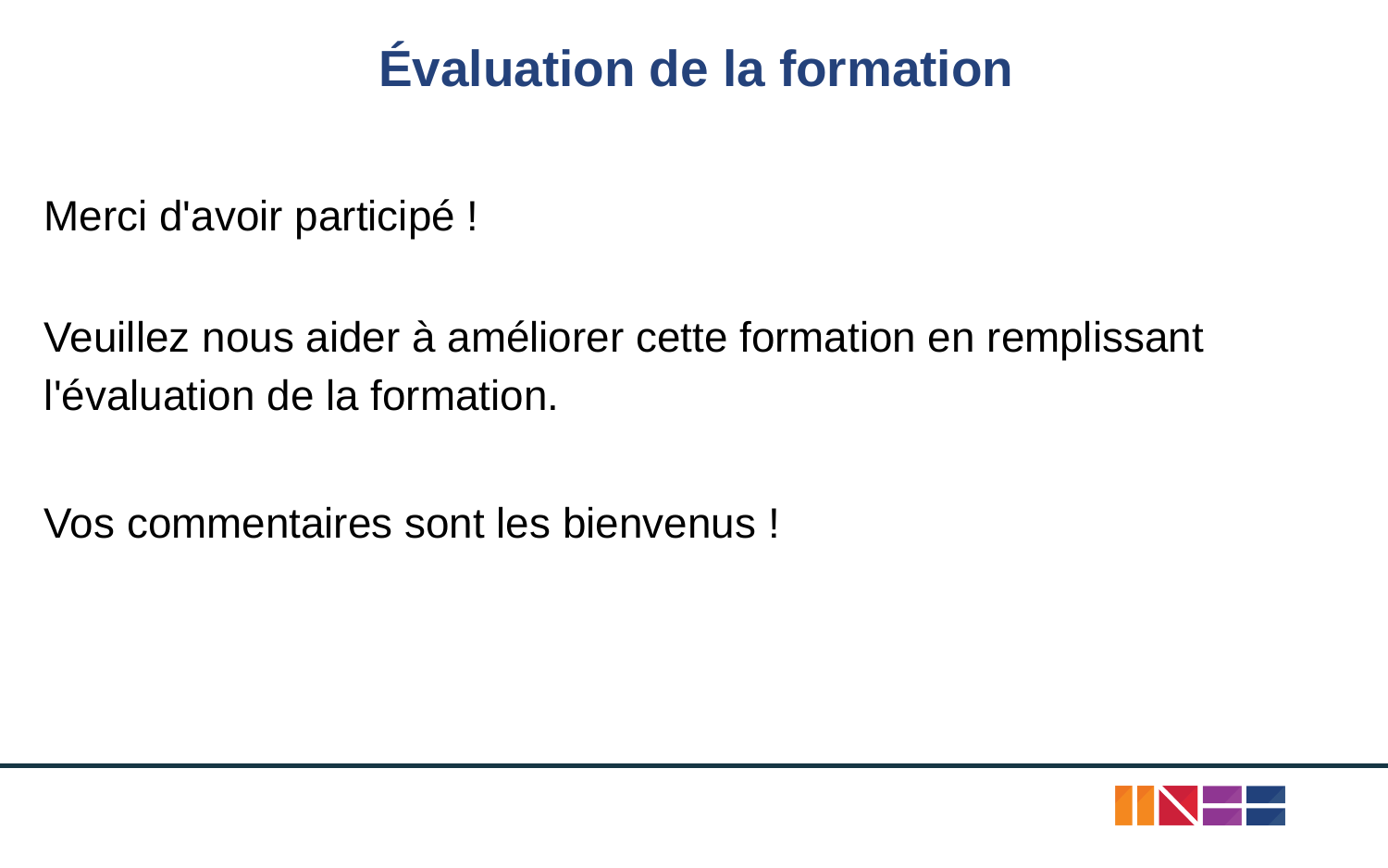

# Évaluation de la formation
Merci d'avoir participé !
Veuillez nous aider à améliorer cette formation en remplissant l'évaluation de la formation.
Vos commentaires sont les bienvenus !